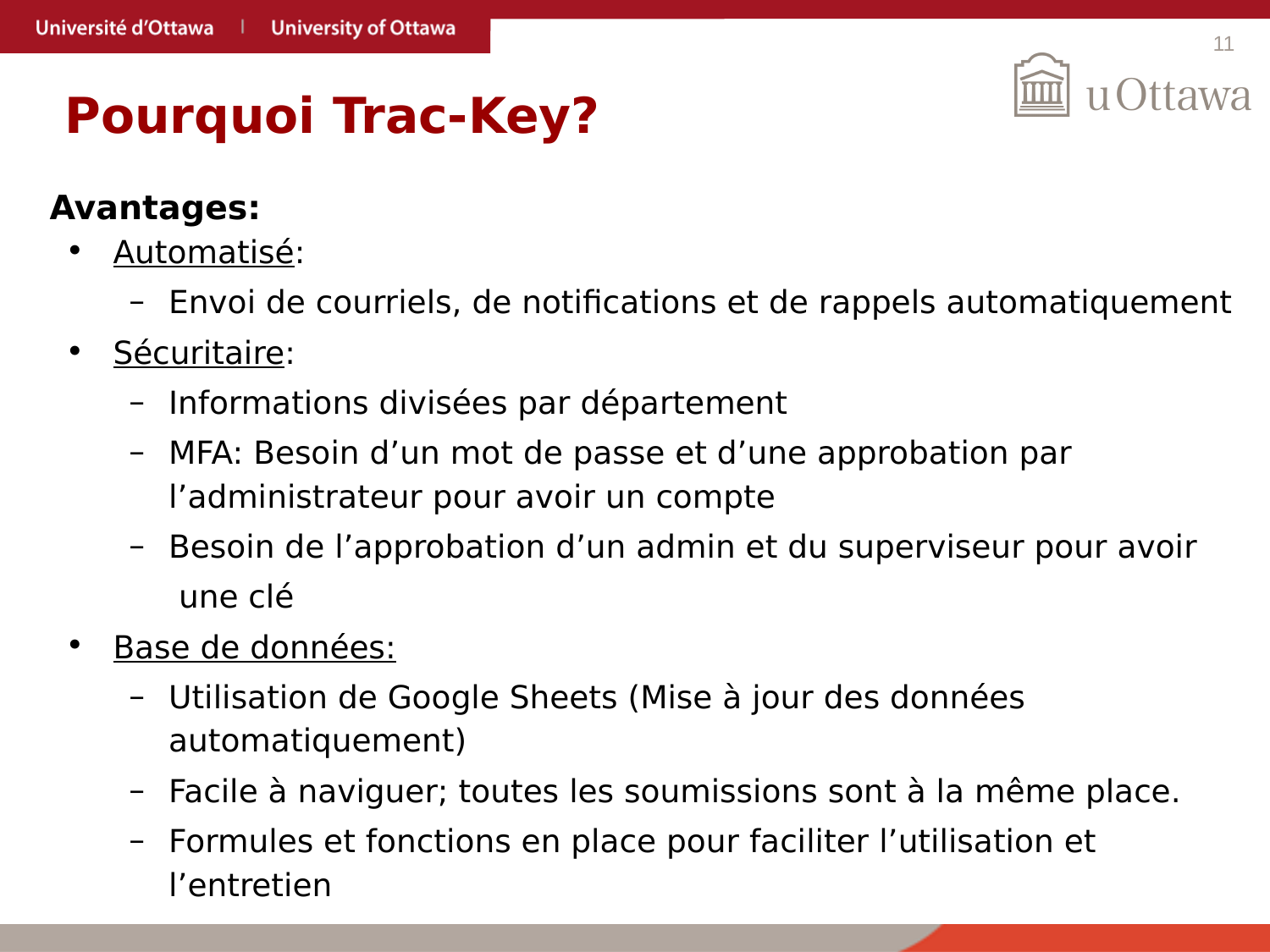

# Pourquoi Trac-Key?
Avantages:
Automatisé:
Envoi de courriels, de notifications et de rappels automatiquement
Sécuritaire:
Informations divisées par département
MFA: Besoin d’un mot de passe et d’une approbation par l’administrateur pour avoir un compte
Besoin de l’approbation d’un admin et du superviseur pour avoir
 une clé
Base de données:
Utilisation de Google Sheets (Mise à jour des données automatiquement)
Facile à naviguer; toutes les soumissions sont à la même place.
Formules et fonctions en place pour faciliter l’utilisation et l’entretien